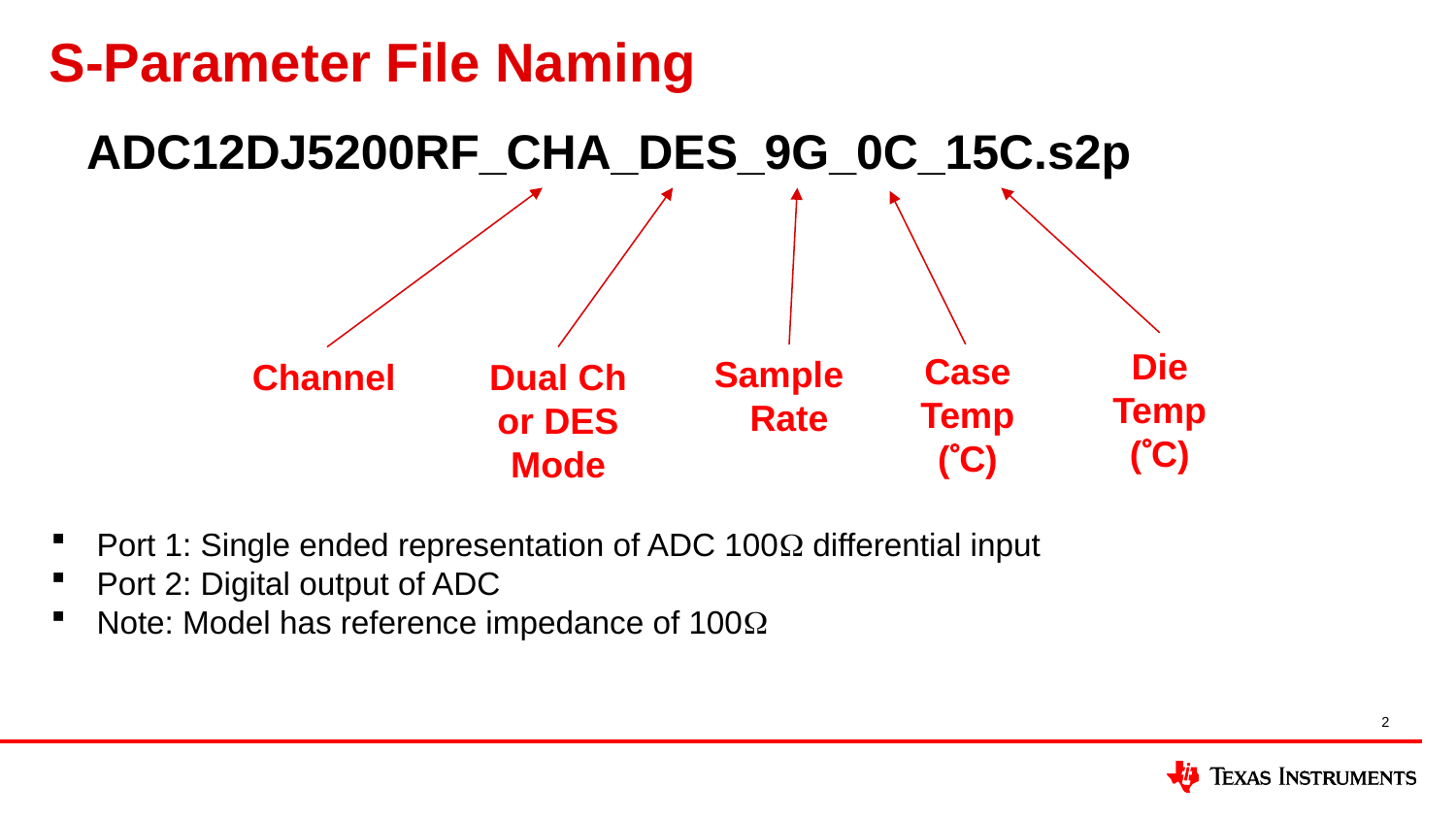

# S-Parameter File Naming
ADC12DJ5200RF_CHA_DES_9G_0C_15C.s2p
Die Temp (°C)
Case Temp (°C)
Sample
Rate
Channel
Dual Ch or DES Mode
Port 1: Single ended representation of ADC 100Ω differential input
Port 2: Digital output of ADC
Note: Model has reference impedance of 100Ω
2